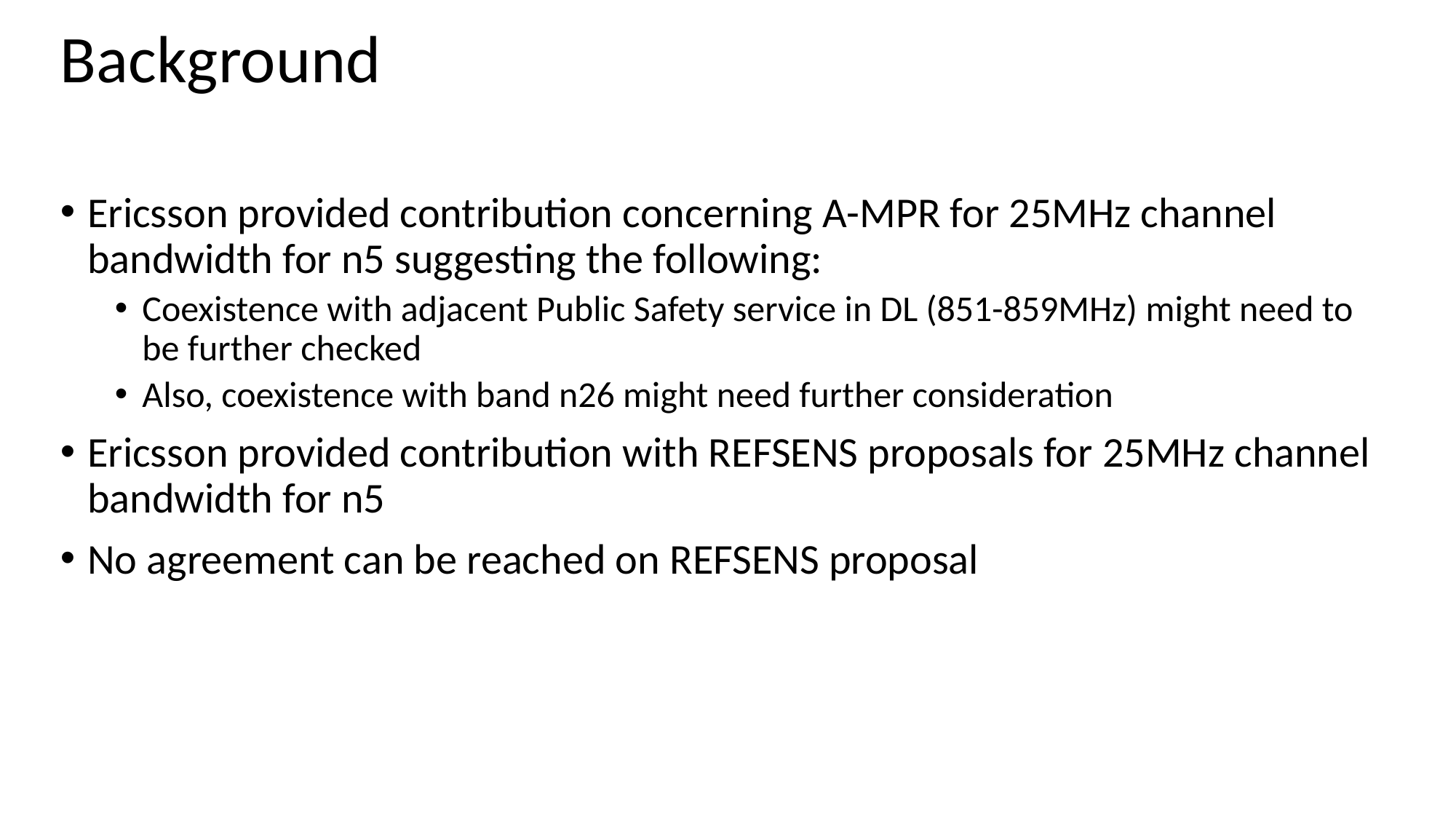

# Background
Ericsson provided contribution concerning A-MPR for 25MHz channel bandwidth for n5 suggesting the following:
Coexistence with adjacent Public Safety service in DL (851-859MHz) might need to be further checked
Also, coexistence with band n26 might need further consideration
Ericsson provided contribution with REFSENS proposals for 25MHz channel bandwidth for n5
No agreement can be reached on REFSENS proposal